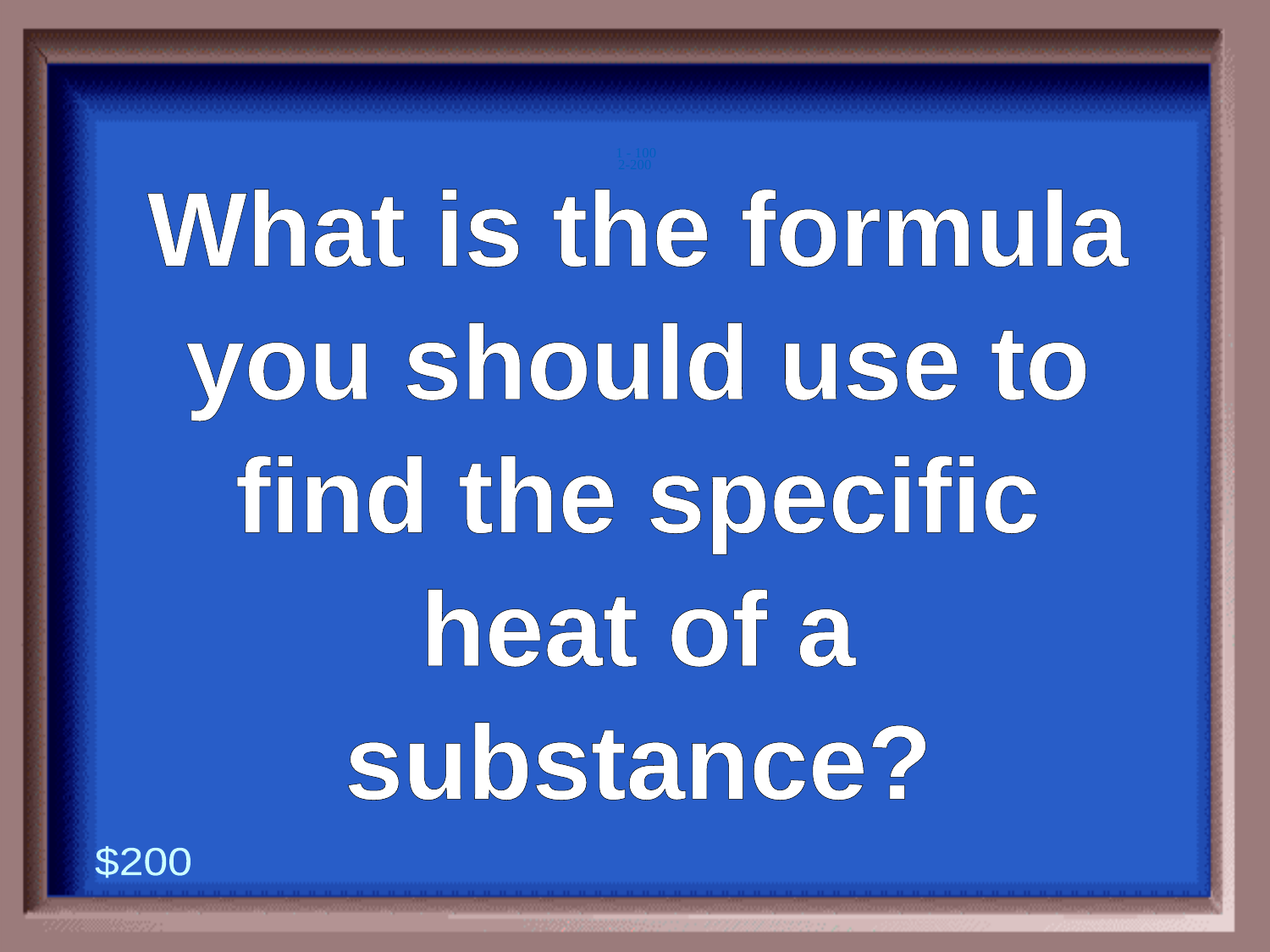

2-200
1 - 100
What is the formula you should use to find the specific heat of a substance?

$200